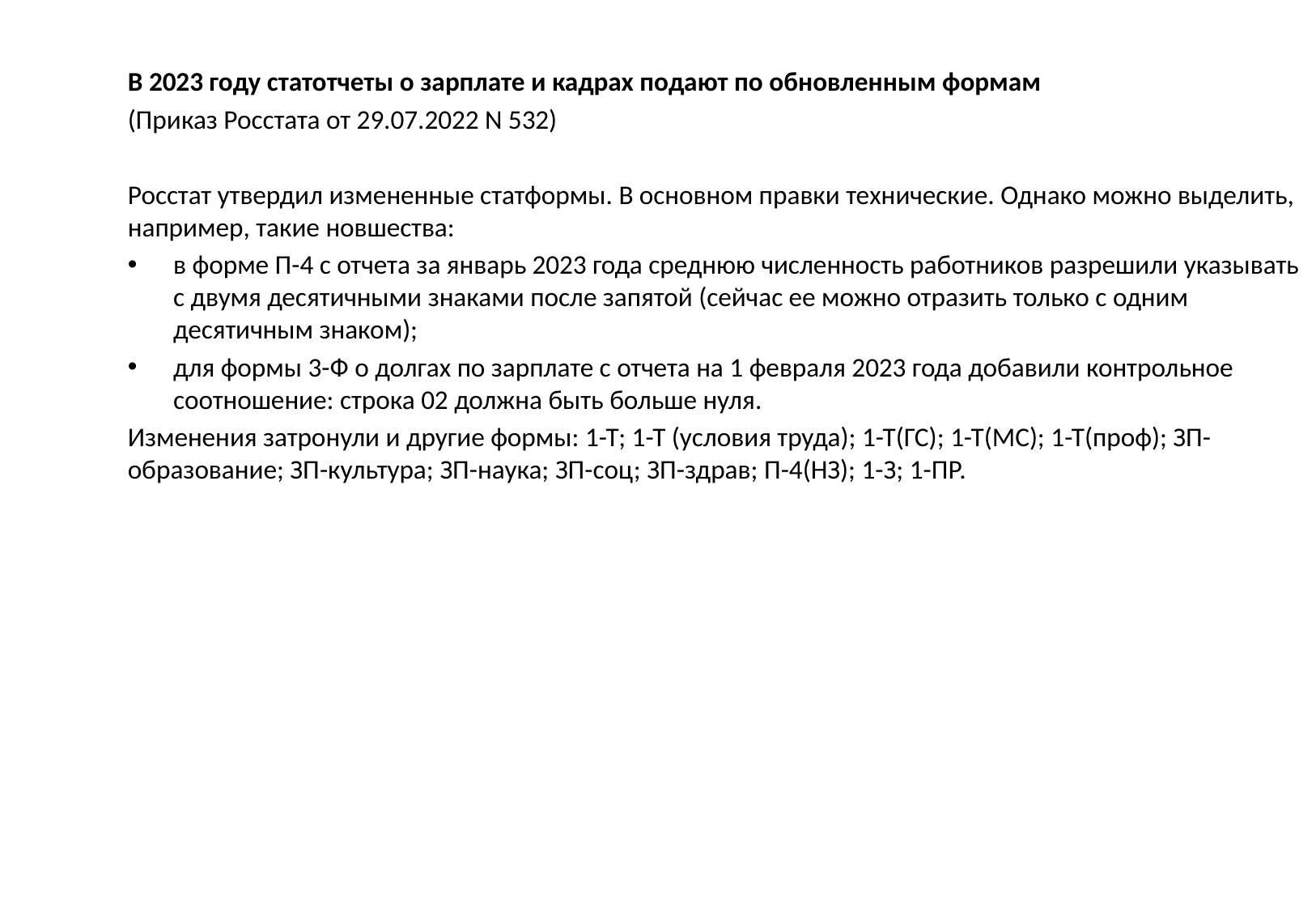

В 2023 году статотчеты о зарплате и кадрах подают по обновленным формам
(Приказ Росстата от 29.07.2022 N 532)

Росстат утвердил измененные статформы. В основном правки технические. Однако можно выделить, например, такие новшества:
в форме П-4 с отчета за январь 2023 года среднюю численность работников разрешили указывать с двумя десятичными знаками после запятой (сейчас ее можно отразить только с одним десятичным знаком);
для формы 3-Ф о долгах по зарплате с отчета на 1 февраля 2023 года добавили контрольное соотношение: строка 02 должна быть больше нуля.
Изменения затронули и другие формы: 1-Т; 1-Т (условия труда); 1-Т(ГС); 1-Т(МС); 1-Т(проф); ЗП-образование; ЗП-культура; ЗП-наука; ЗП-соц; ЗП-здрав; П-4(НЗ); 1-З; 1-ПР.